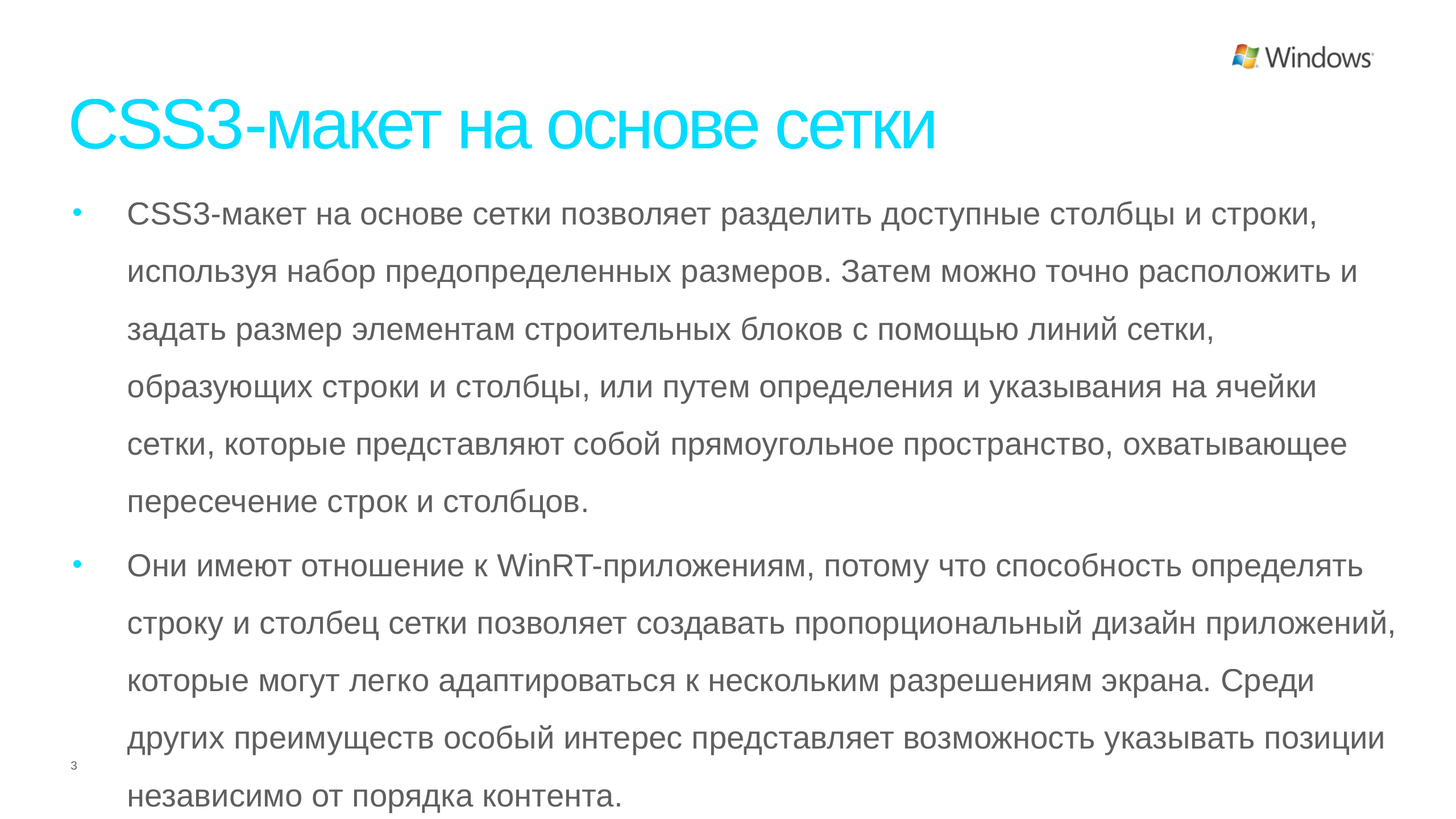

# CSS3-макет на основе сетки
CSS3-макет на основе сетки позволяет разделить доступные столбцы и строки, используя набор предопределенных размеров. Затем можно точно расположить и задать размер элементам строительных блоков с помощью линий сетки, образующих строки и столбцы, или путем определения и указывания на ячейки сетки, которые представляют собой прямоугольное пространство, охватывающее пересечение строк и столбцов.
Они имеют отношение к WinRT-приложениям, потому что способность определять строку и столбец сетки позволяет создавать пропорциональный дизайн приложений, которые могут легко адаптироваться к нескольким разрешениям экрана. Среди других преимуществ особый интерес представляет возможность указывать позиции независимо от порядка контента. http://ie.microsoft.com/testdrive/Graphics/hands-on-css3/hands-on_grid.htm